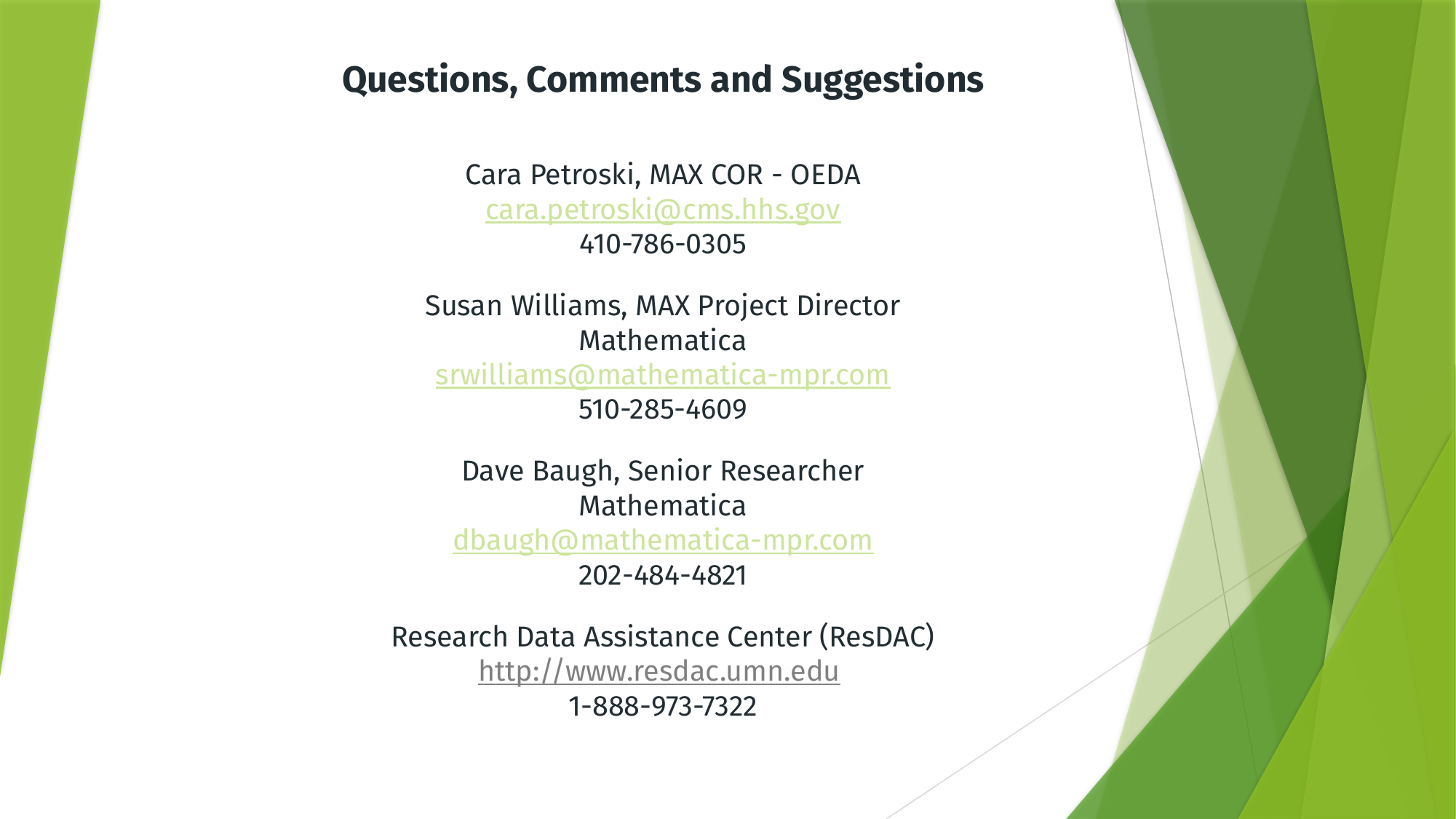

# Questions, Comments and Suggestions
Cara Petroski, MAX COR - OEDA
cara.petroski@cms.hhs.gov
410-786-0305
Susan Williams, MAX Project Director
Mathematica
srwilliams@mathematica-mpr.com
510-285-4609
Dave Baugh, Senior Researcher
Mathematica
dbaugh@mathematica-mpr.com
202-484-4821
Research Data Assistance Center (ResDAC)
http://www.resdac.umn.edu
1-888-973-7322